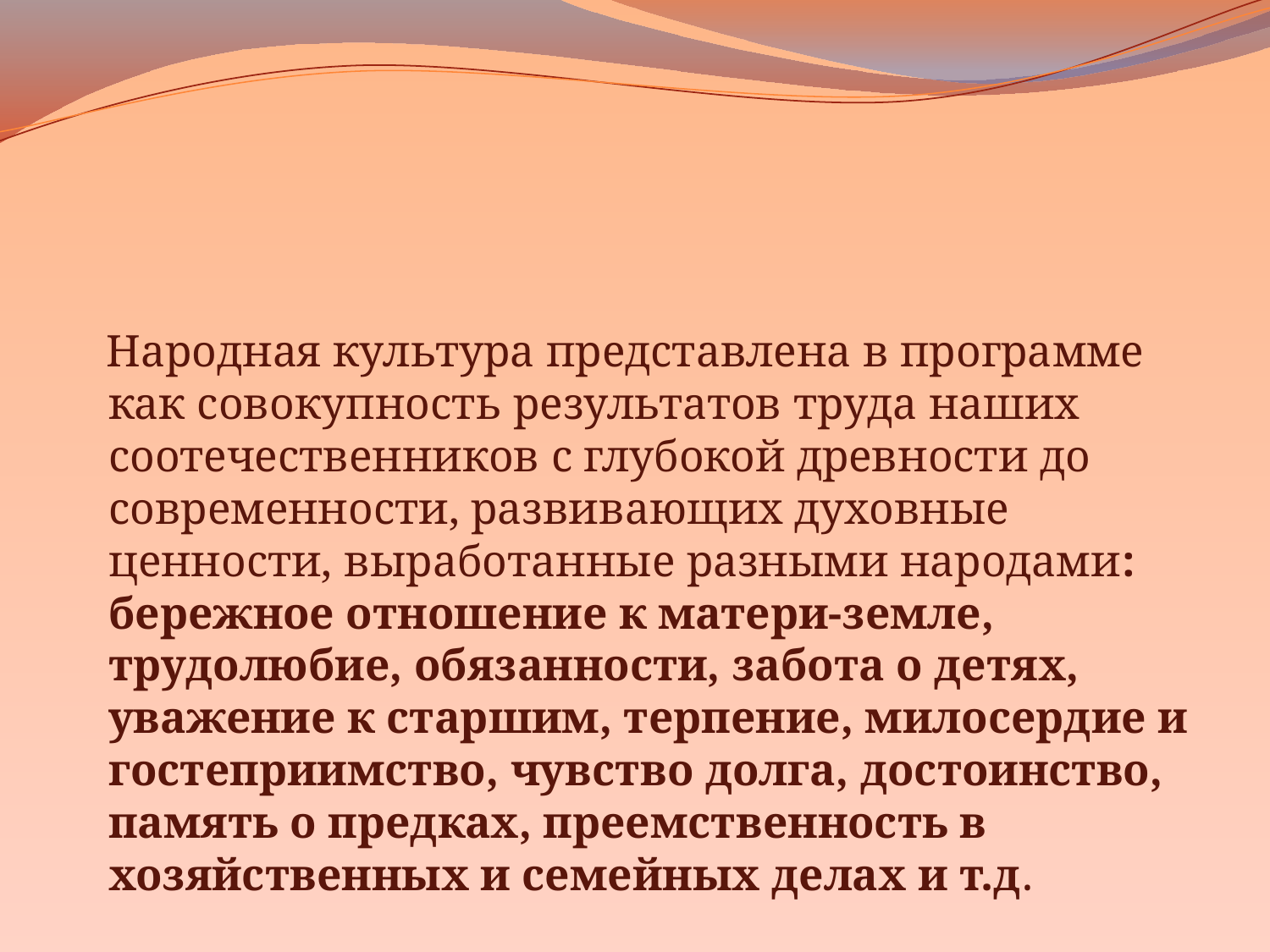

#
   Народная культура представлена в программе как совокупность результатов труда наших соотечественников с глубокой древности до современности, развивающих духовные ценности, выработанные разными народами: бережное отношение к матери-земле, трудолюбие, обязанности, забота о детях, уважение к старшим, терпение, милосердие и гостеприимство, чувство долга, достоинство, память о предках, преемственность в хозяйственных и семейных делах и т.д.